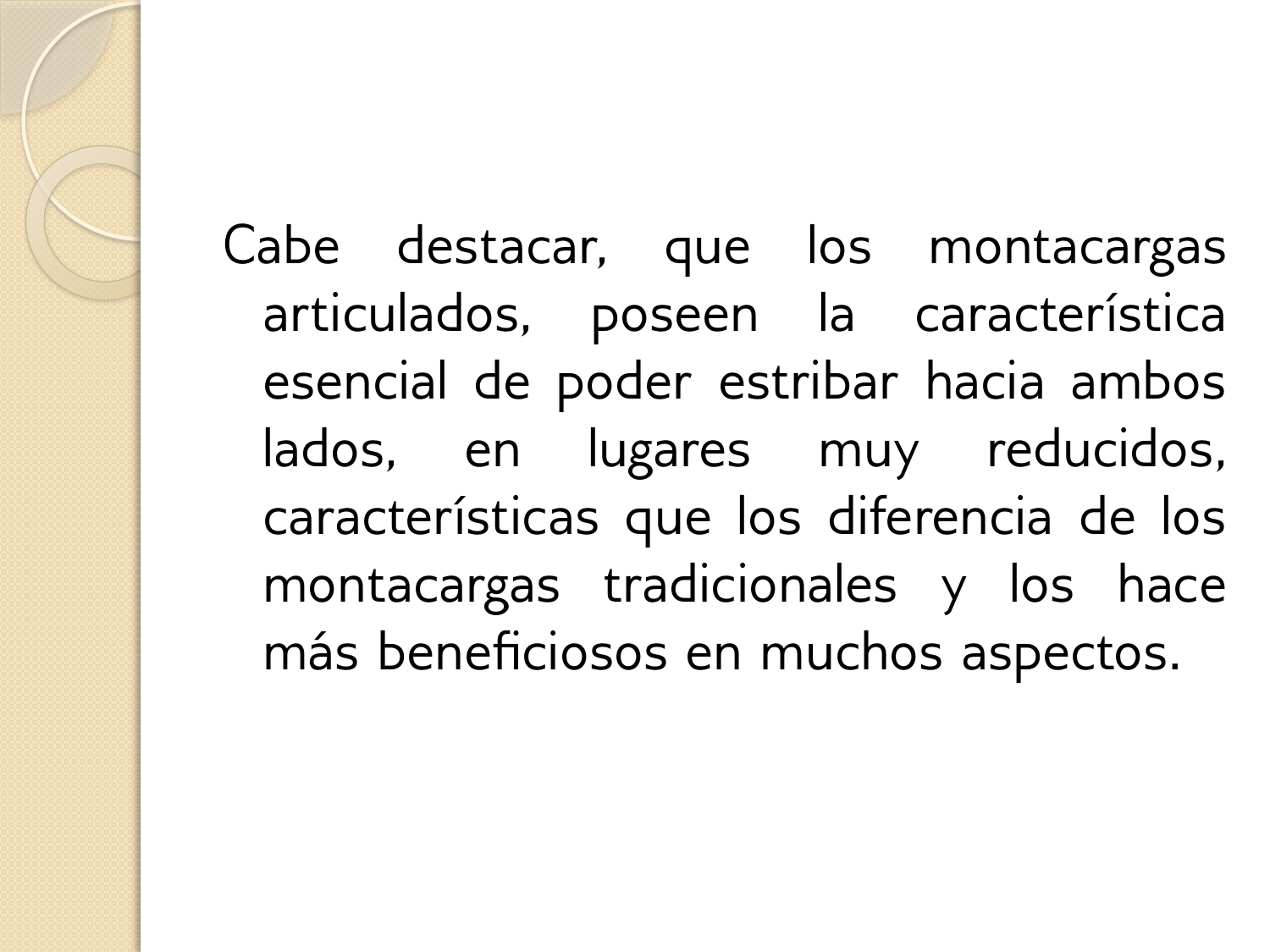

#
Cabe destacar, que los montacargas articulados, poseen la característica esencial de poder estribar hacia ambos lados, en lugares muy reducidos, características que los diferencia de los montacargas tradicionales y los hace más beneficiosos en muchos aspectos.